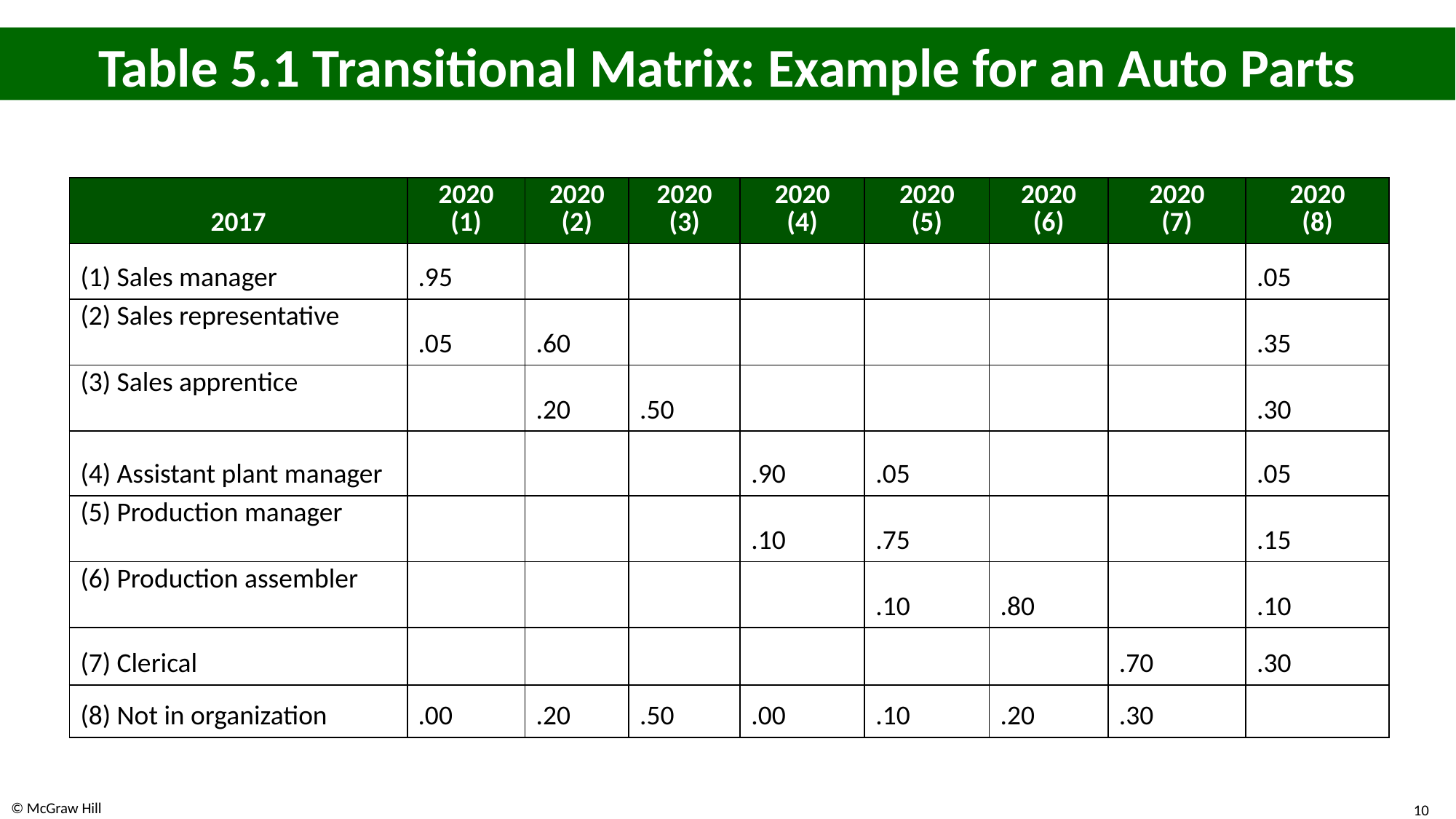

# Table 5.1 Transitional Matrix: Example for an Auto Parts Manufacturer
| 2017 | 2020 (1) | 2020 (2) | 2020 (3) | 2020 (4) | 2020 (5) | 2020 (6) | 2020 (7) | 2020 (8) |
| --- | --- | --- | --- | --- | --- | --- | --- | --- |
| (1) Sales manager | .95 |  |  |  |  |  |  | .05 |
| (2) Sales representative | .05 | .60 |  |  |  |  |  | .35 |
| (3) Sales apprentice |  | .20 | .50 |  |  |  |  | .30 |
| (4) Assistant plant manager |  |  |  | .90 | .05 |  |  | .05 |
| (5) Production manager |  |  |  | .10 | .75 |  |  | .15 |
| (6) Production assembler |  |  |  |  | .10 | .80 |  | .10 |
| (7) Clerical |  |  |  |  |  |  | .70 | .30 |
| (8) Not in organization | .00 | .20 | .50 | .00 | .10 | .20 | .30 |  |